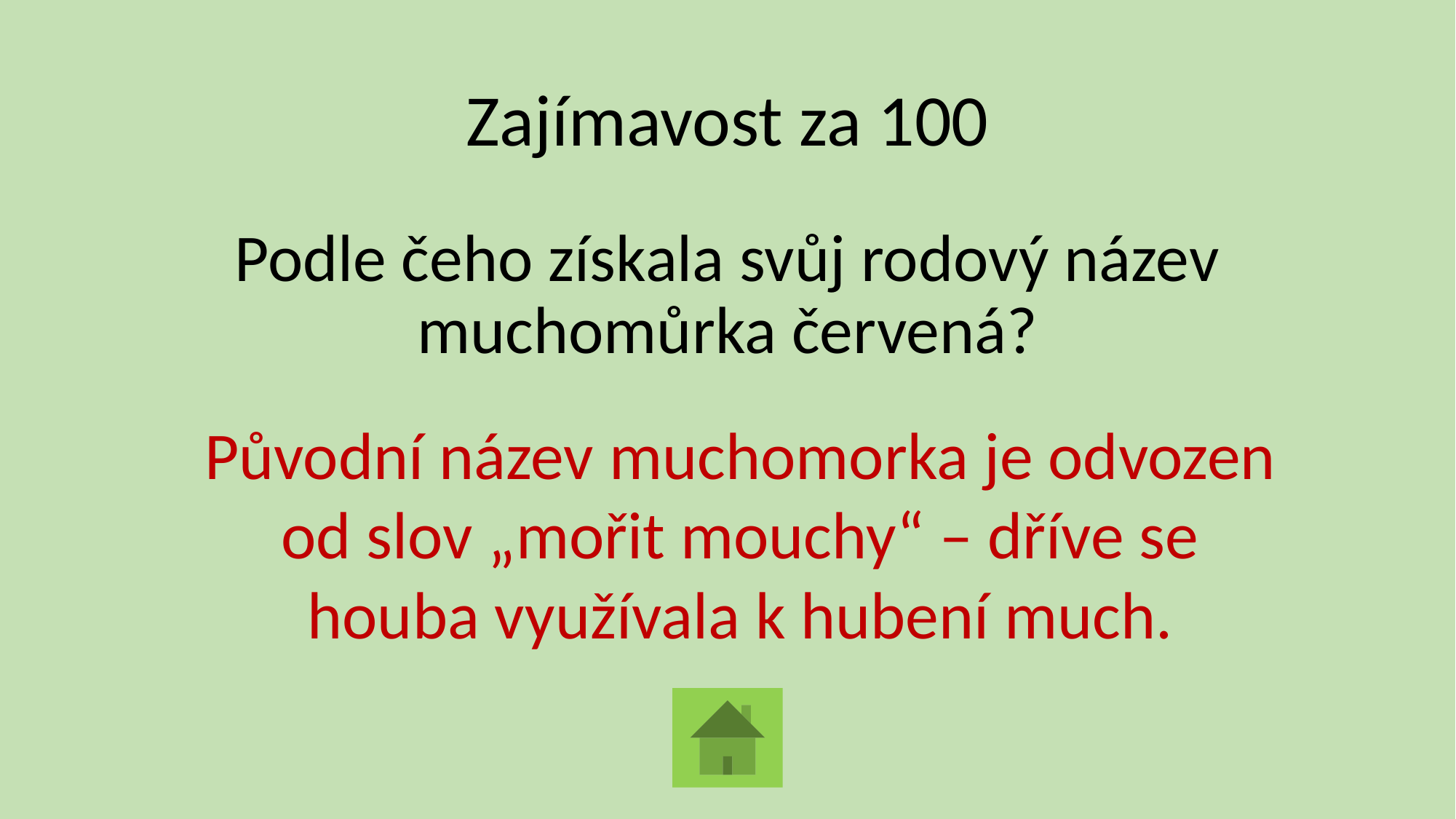

# Zajímavost za 100
Podle čeho získala svůj rodový název muchomůrka červená?
Původní název muchomorka je odvozen od slov „mořit mouchy“ – dříve se houba využívala k hubení much.